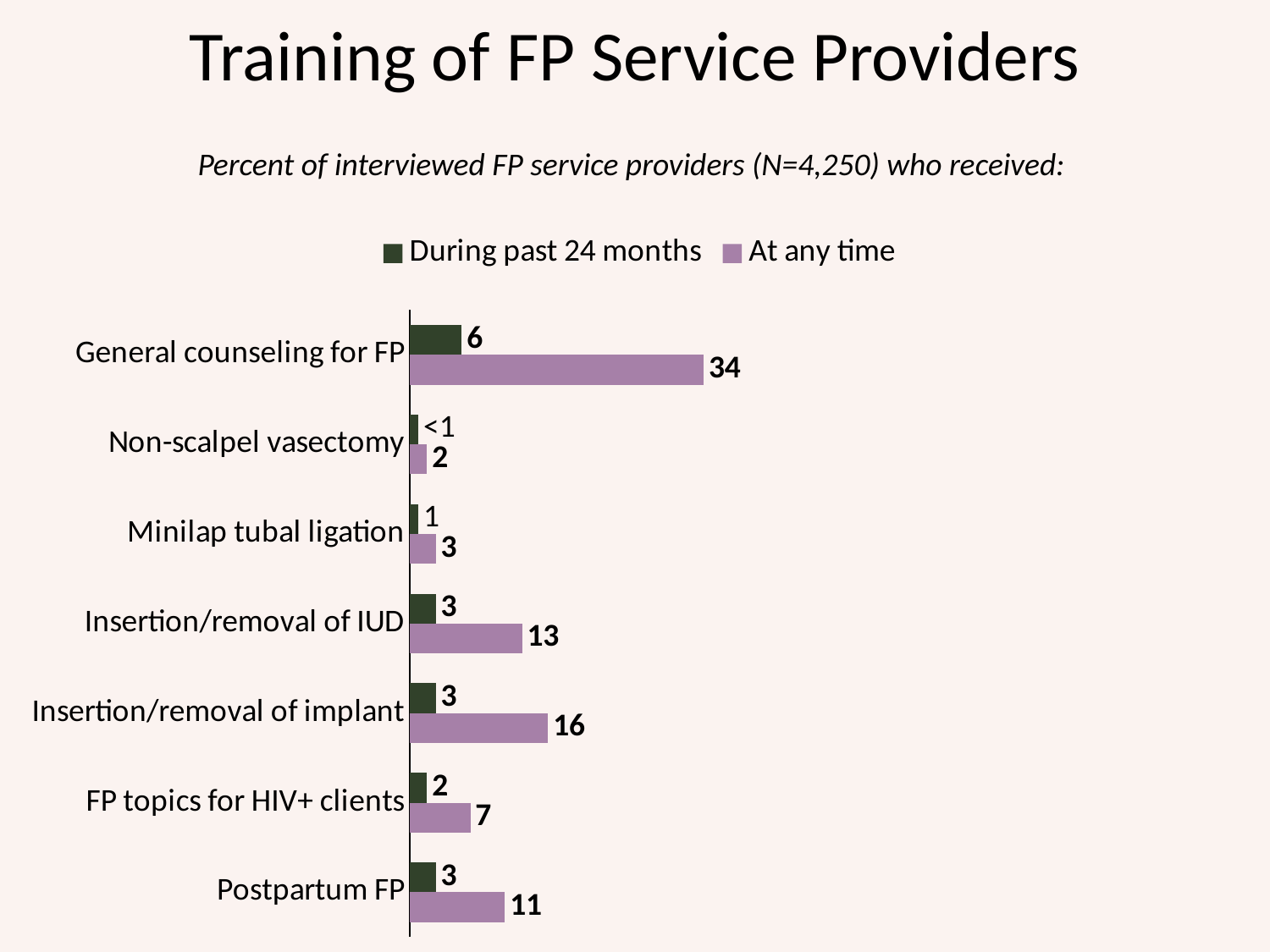

# Training of FP Service Providers
Percent of interviewed FP service providers (N=4,250) who received:

### Chart

| Category | At any time | During past 24 months |
|---|---|---|
| Postpartum FP | 11.0 | 3.0 |
| FP topics for HIV+ clients | 7.0 | 2.0 |
| Insertion/removal of implant | 16.0 | 3.0 |
| Insertion/removal of IUD | 13.0 | 3.0 |
| Minilap tubal ligation | 3.0 | 1.0 |
| Non-scalpel vasectomy | 2.0 | 1.0 |
| General counseling for FP | 34.0 | 6.0 |